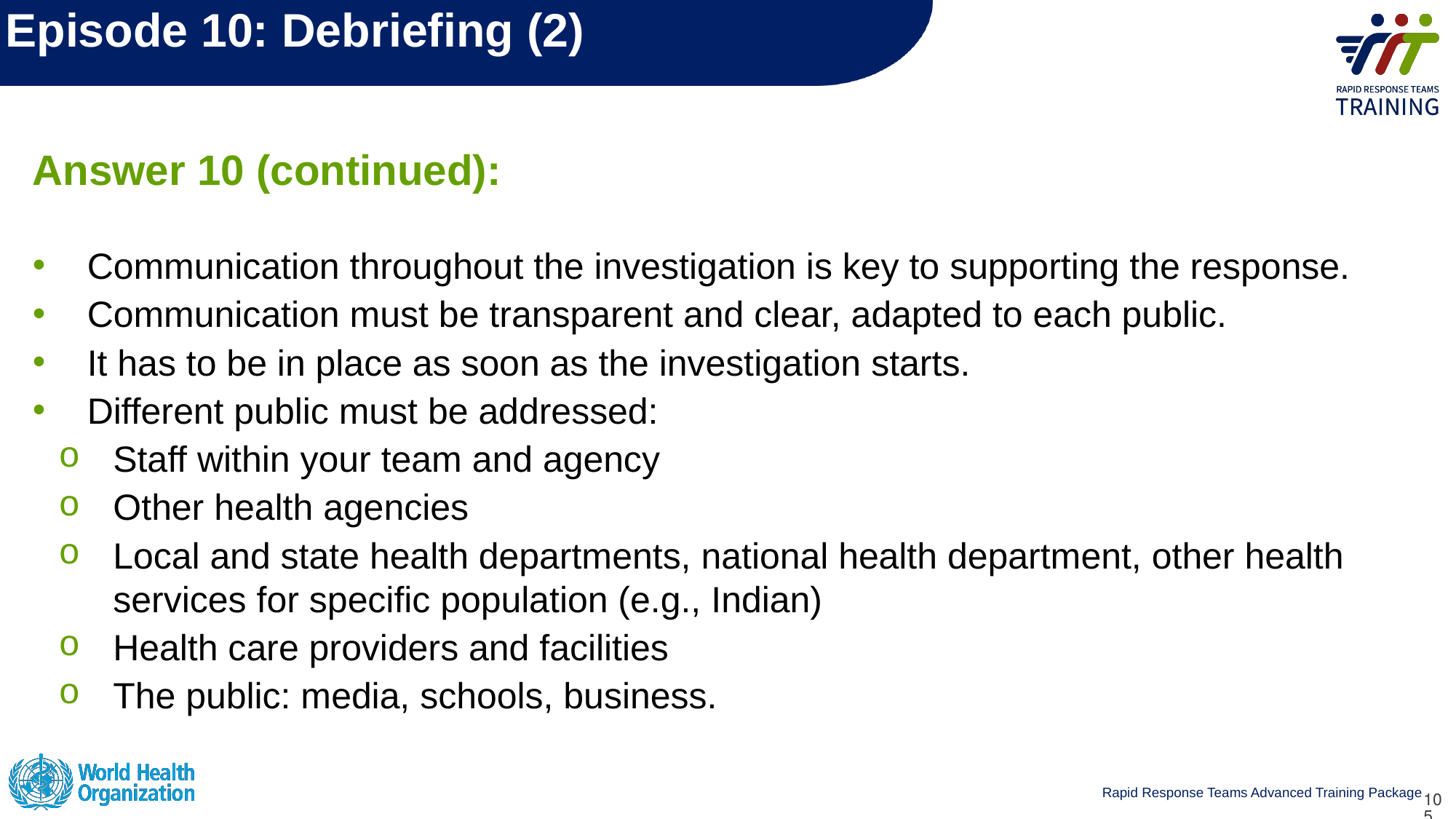

# Episode 10: Debriefing (2)
Answer 10 (continued):

Communication throughout the investigation is key to supporting the response.
Communication must be transparent and clear, adapted to each public.
It has to be in place as soon as the investigation starts.
Different public must be addressed:
Staff within your team and agency
Other health agencies
Local and state health departments, national health department, other health services for specific population (e.g., Indian)
Health care providers and facilities
The public: media, schools, business.